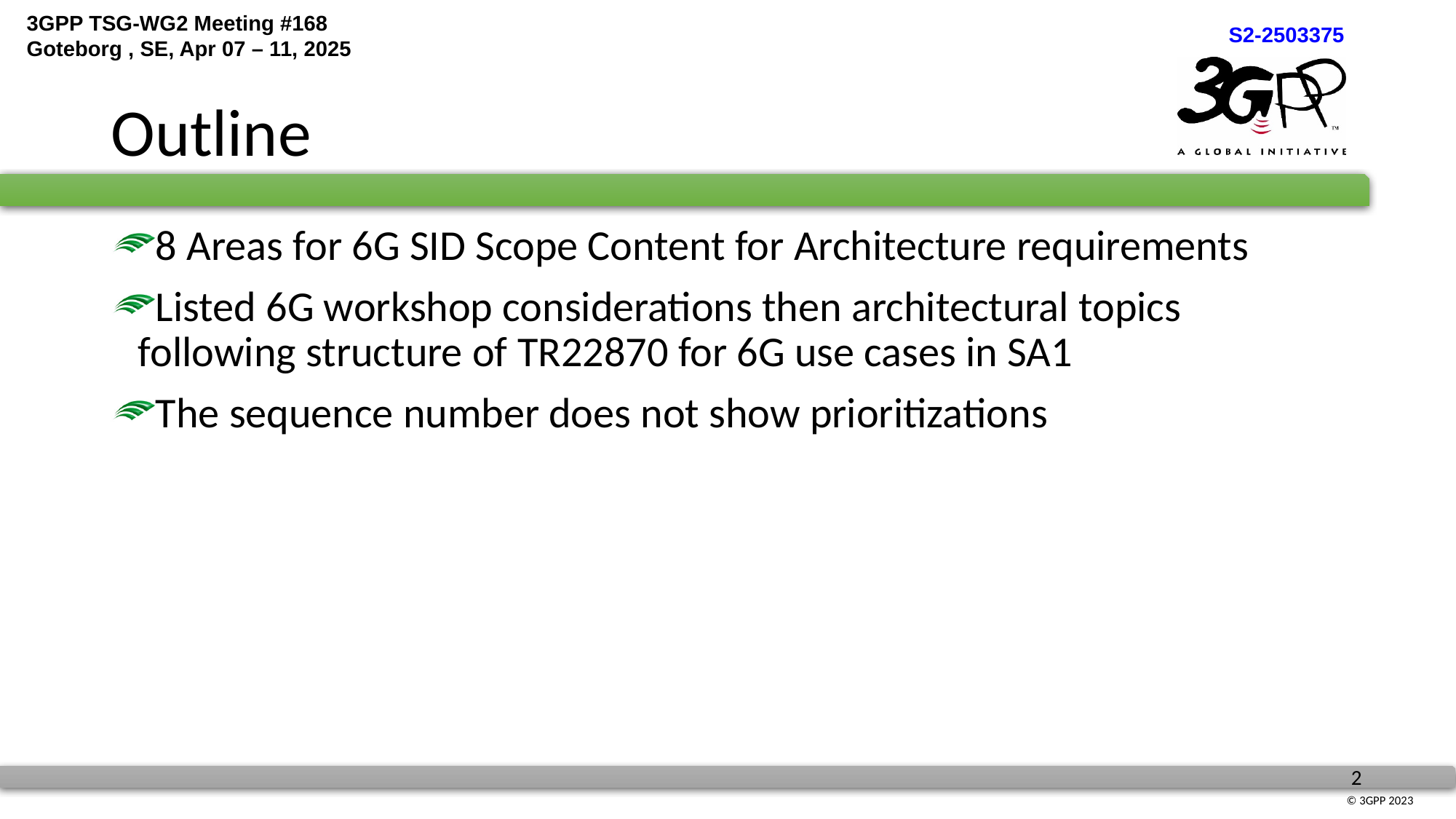

# Outline
8 Areas for 6G SID Scope Content for Architecture requirements
Listed 6G workshop considerations then architectural topics following structure of TR22870 for 6G use cases in SA1
The sequence number does not show prioritizations